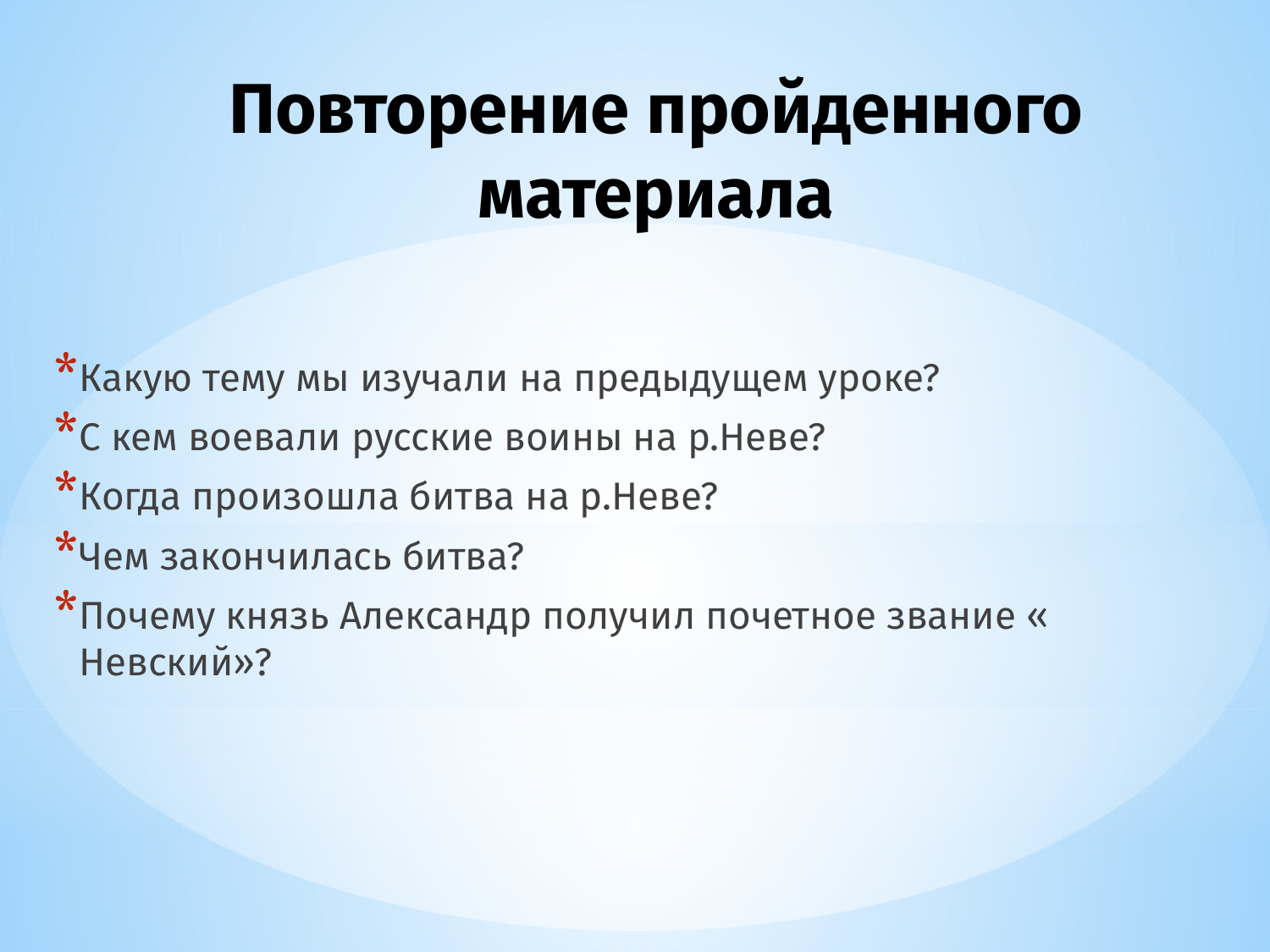

# Повторение пройденного материала
Какую тему мы изучали на предыдущем уроке?
С кем воевали русские воины на р.Неве?
Когда произошла битва на р.Неве?
Чем закончилась битва?
Почему князь Александр получил почетное звание « Невский»?